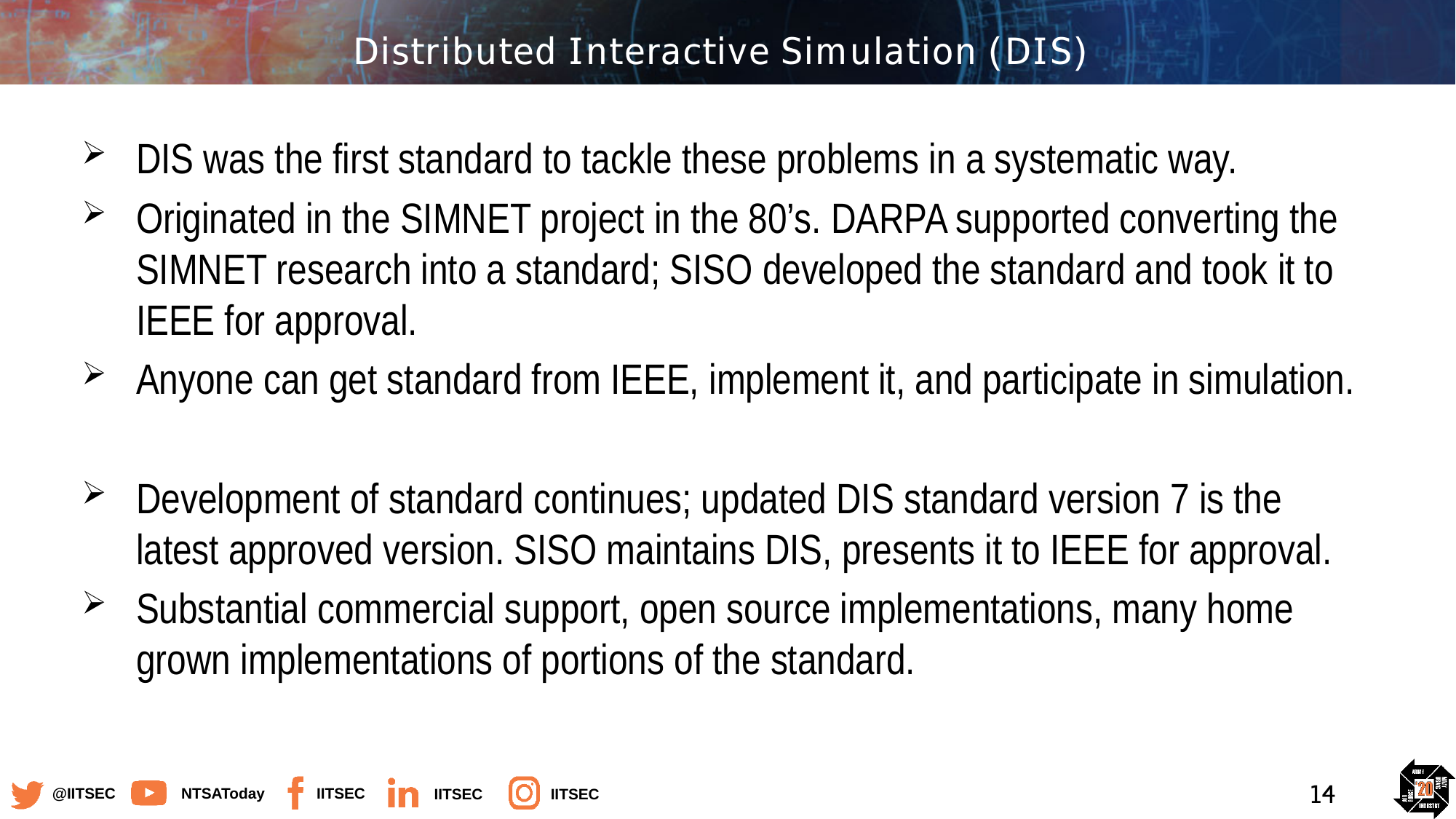

# Distributed Interactive Simulation (DIS)
DIS was the first standard to tackle these problems in a systematic way.
Originated in the SIMNET project in the 80’s. DARPA supported converting the SIMNET research into a standard; SISO developed the standard and took it to IEEE for approval.
Anyone can get standard from IEEE, implement it, and participate in simulation.

Development of standard continues; updated DIS standard version 7 is the latest approved version. SISO maintains DIS, presents it to IEEE for approval.
Substantial commercial support, open source implementations, many home grown implementations of portions of the standard.

14